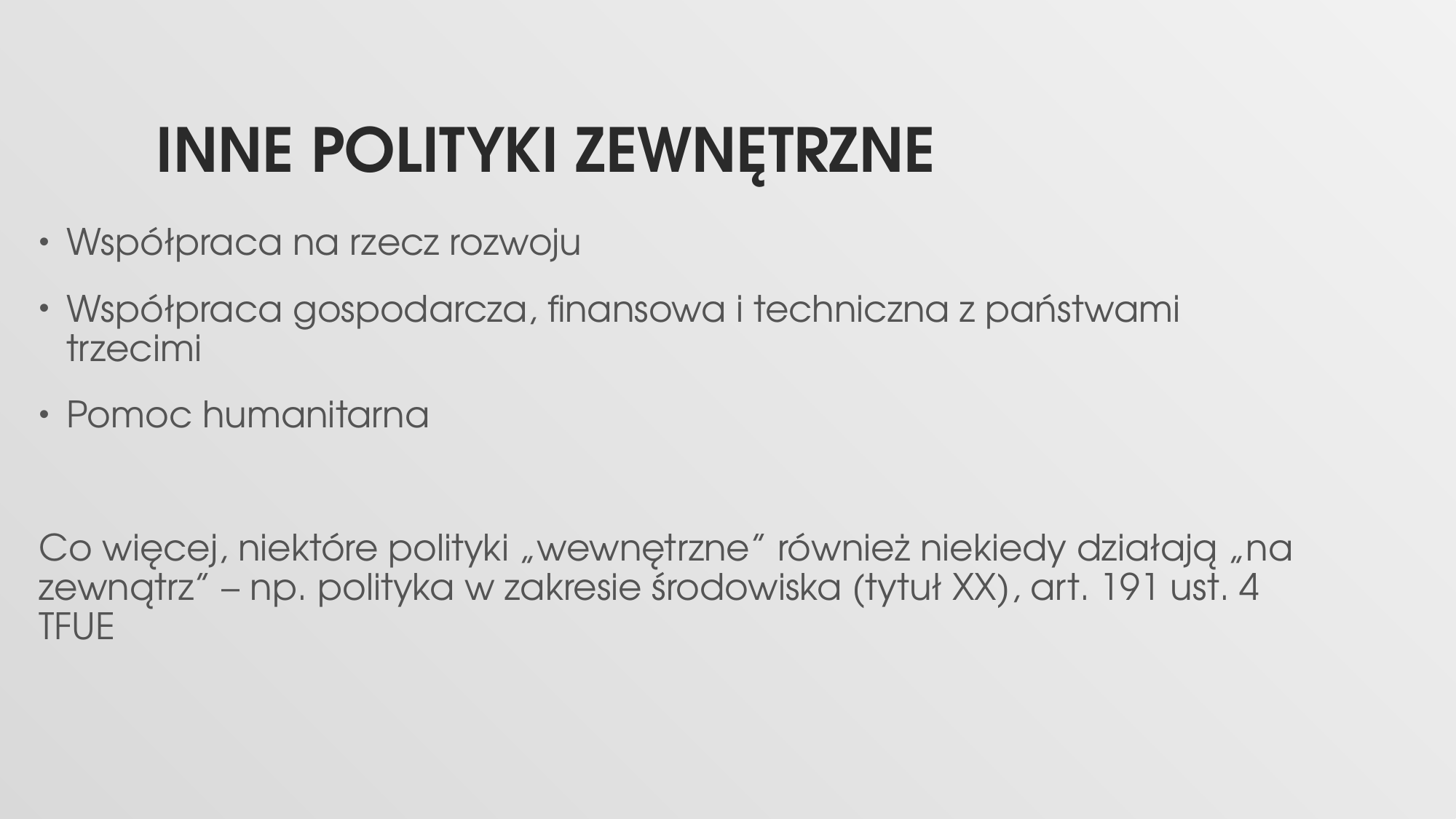

# Inne polityki zewnętrzne
Współpraca na rzecz rozwoju
Współpraca gospodarcza, finansowa i techniczna z państwami trzecimi
Pomoc humanitarna

Co więcej, niektóre polityki „wewnętrzne” również niekiedy działają „na zewnątrz” – np. polityka w zakresie środowiska (tytuł XX), art. 191 ust. 4 TFUE